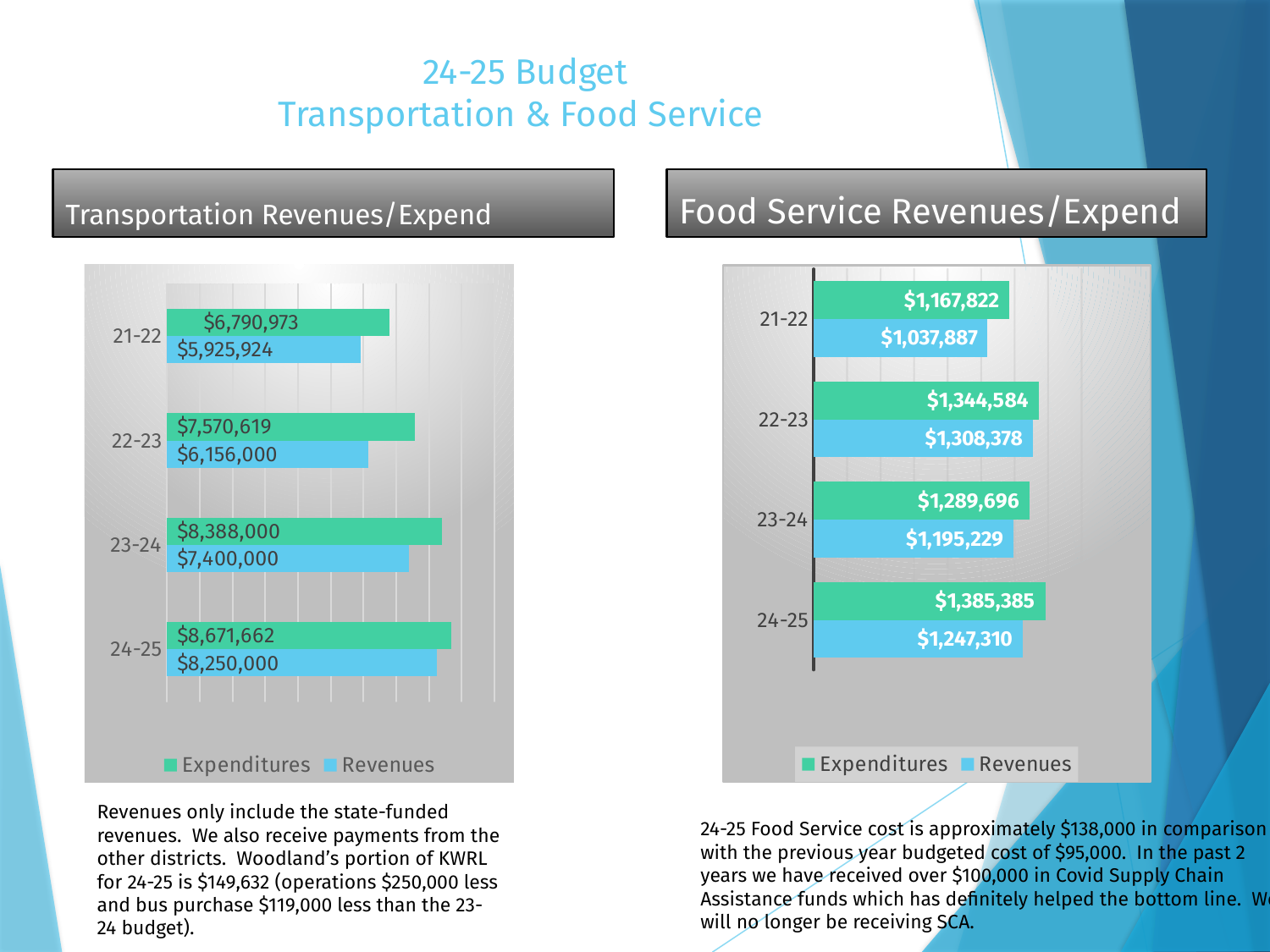

# 24-25 Budget Transportation & Food Service
Transportation Revenues/Expend
Food Service Revenues/Expend

### Chart

| Category | Revenues | Expenditures |
|---|---|---|
| 24-25 | 8250000.0 | 8671662.0 |
| 23-24 | 7400000.0 | 8388000.0 |
| 22-23 | 6156000.0 | 7570619.0 |
| 21-22 | 5925924.0 | 6790973.0 |

### Chart

| Category | Revenues | Expenditures |
|---|---|---|
| 24-25 | 1247310.0 | 1385385.0 |
| 23-24 | 1195229.0 | 1289696.0 |
| 22-23 | 1308378.0 | 1344584.0 |
| 21-22 | 1037887.0 | 1167822.0 |
Revenues only include the state-funded revenues.  We also receive payments from the other districts.  Woodland’s portion of KWRL for 24-25 is $149,632 (operations $250,000 less and bus purchase $119,000 less than the 23-24 budget).
24-25 Food Service cost is approximately $138,000 in comparison with the previous year budgeted cost of $95,000.  In the past 2 years we have received over $100,000 in Covid Supply Chain Assistance funds which has definitely helped the bottom line.  We will no longer be receiving SCA.